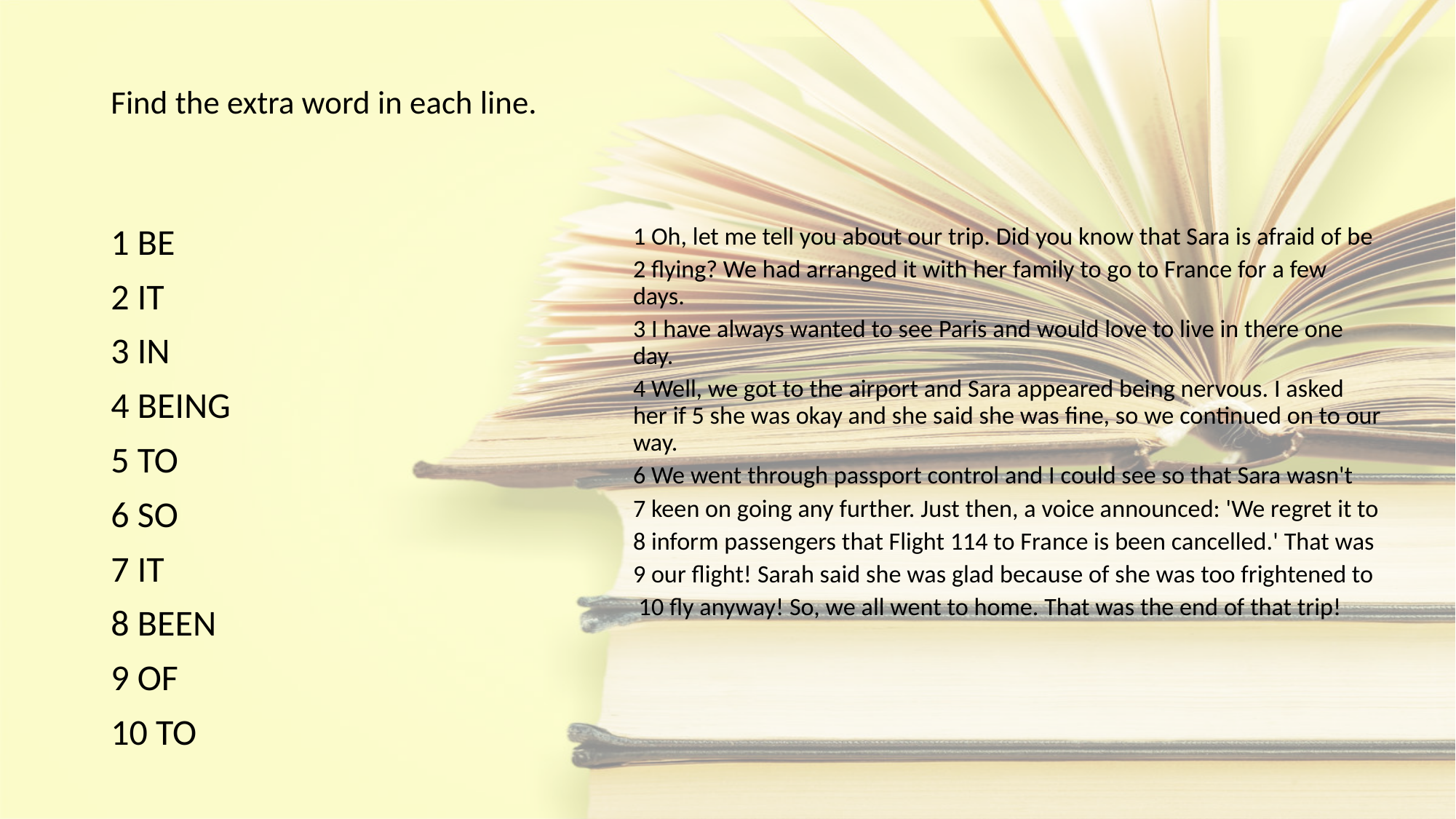

# Find the extra word in each line.
1 BE
2 IT
3 IN
4 BEING
5 TO
6 SO
7 IT
8 BEEN
9 OF
10 TO
1 Oh, let me tell you about our trip. Did you know that Sara is afraid of be
2 flying? We had arranged it with her family to go to France for a few days.
3 I have always wanted to see Paris and would love to live in there one day.
4 Well, we got to the airport and Sara appeared being nervous. I asked her if 5 she was okay and she said she was fine, so we continued on to our way.
6 We went through passport control and I could see so that Sara wasn't
7 keen on going any further. Just then, a voice announced: 'We regret it to
8 inform passengers that Flight 114 to France is been cancelled.' That was
9 our flight! Sarah said she was glad because of she was too frightened to
 10 fly anyway! So, we all went to home. That was the end of that trip!